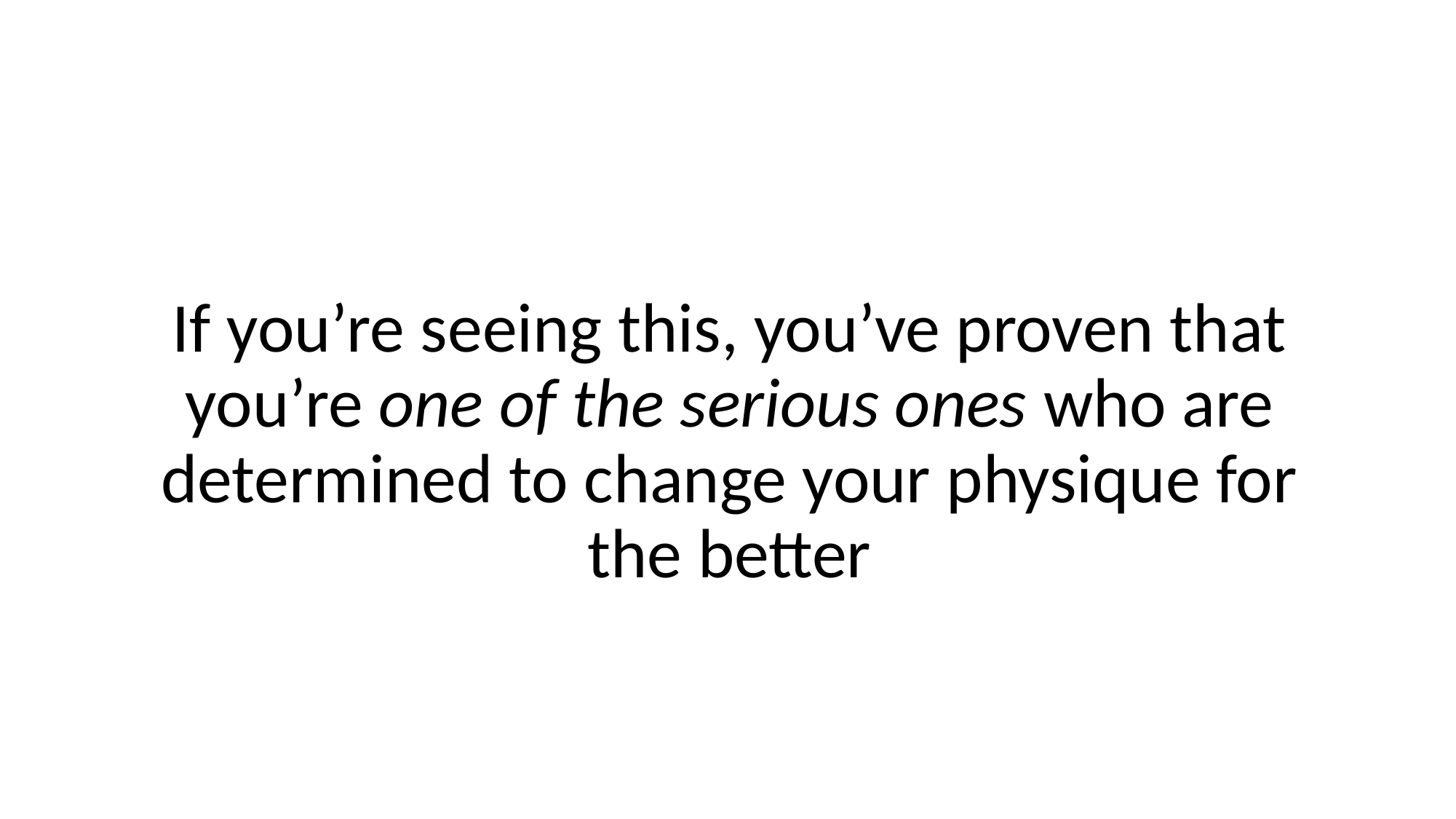

If you’re seeing this, you’ve proven that you’re one of the serious ones who are determined to change your physique for the better